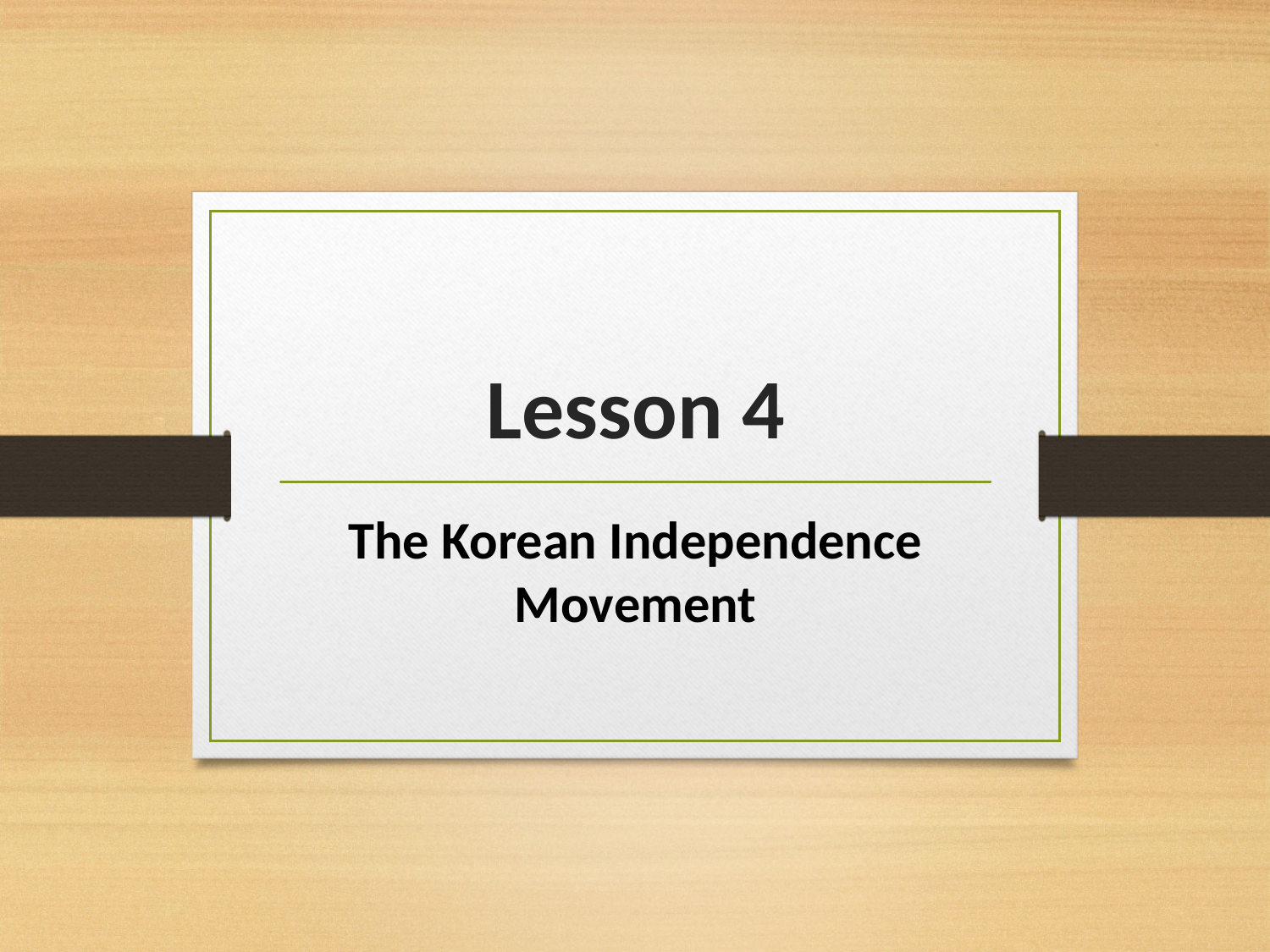

# Lesson 4
The Korean Independence Movement